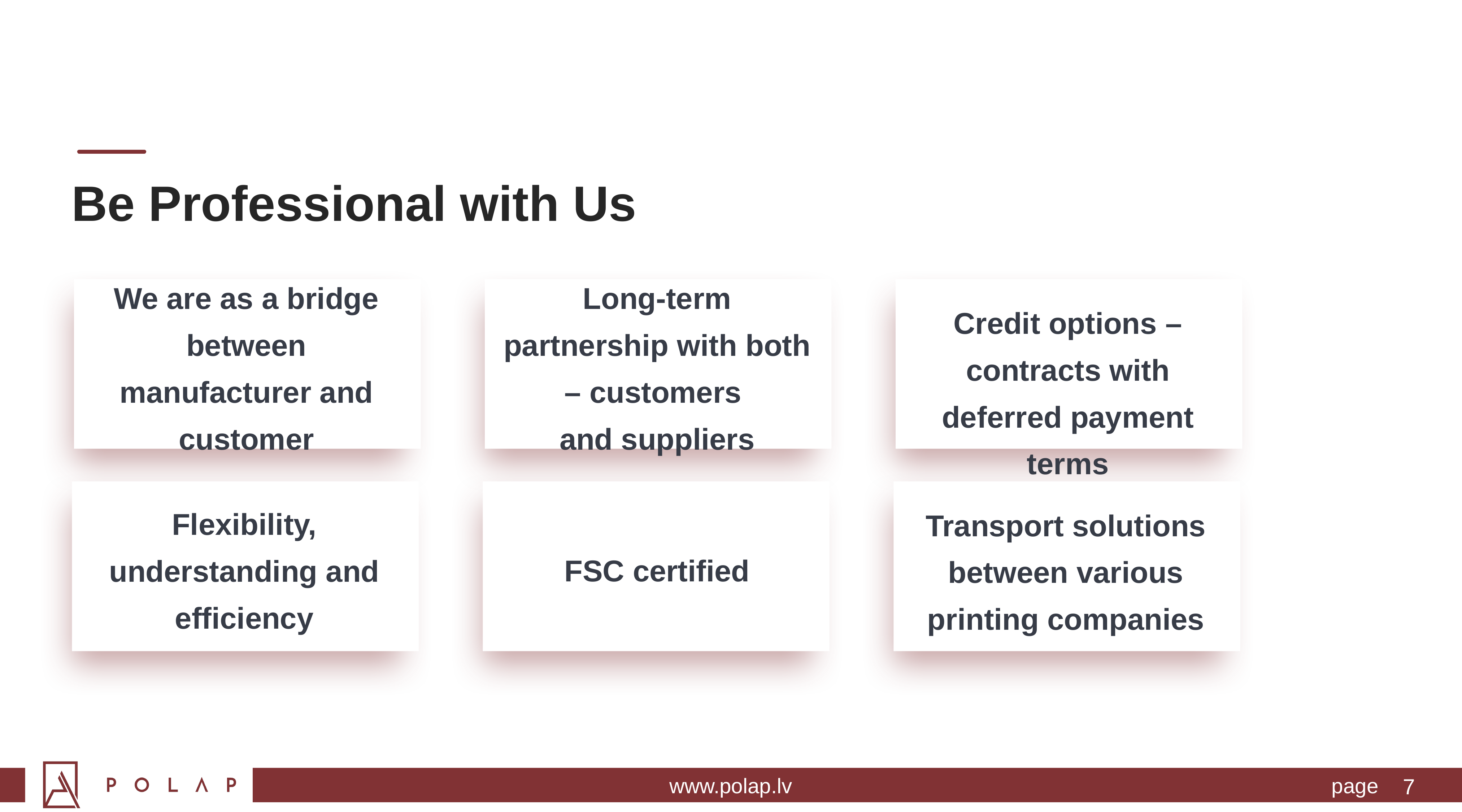

Be Professional with Us

We are as a bridge between manufacturer and customer
Long-term partnership with both – customers
and suppliers
Credit options – contracts with deferred payment terms

Flexibility, understanding and efficiency
Transport solutions between various printing companies
FSC certified
7